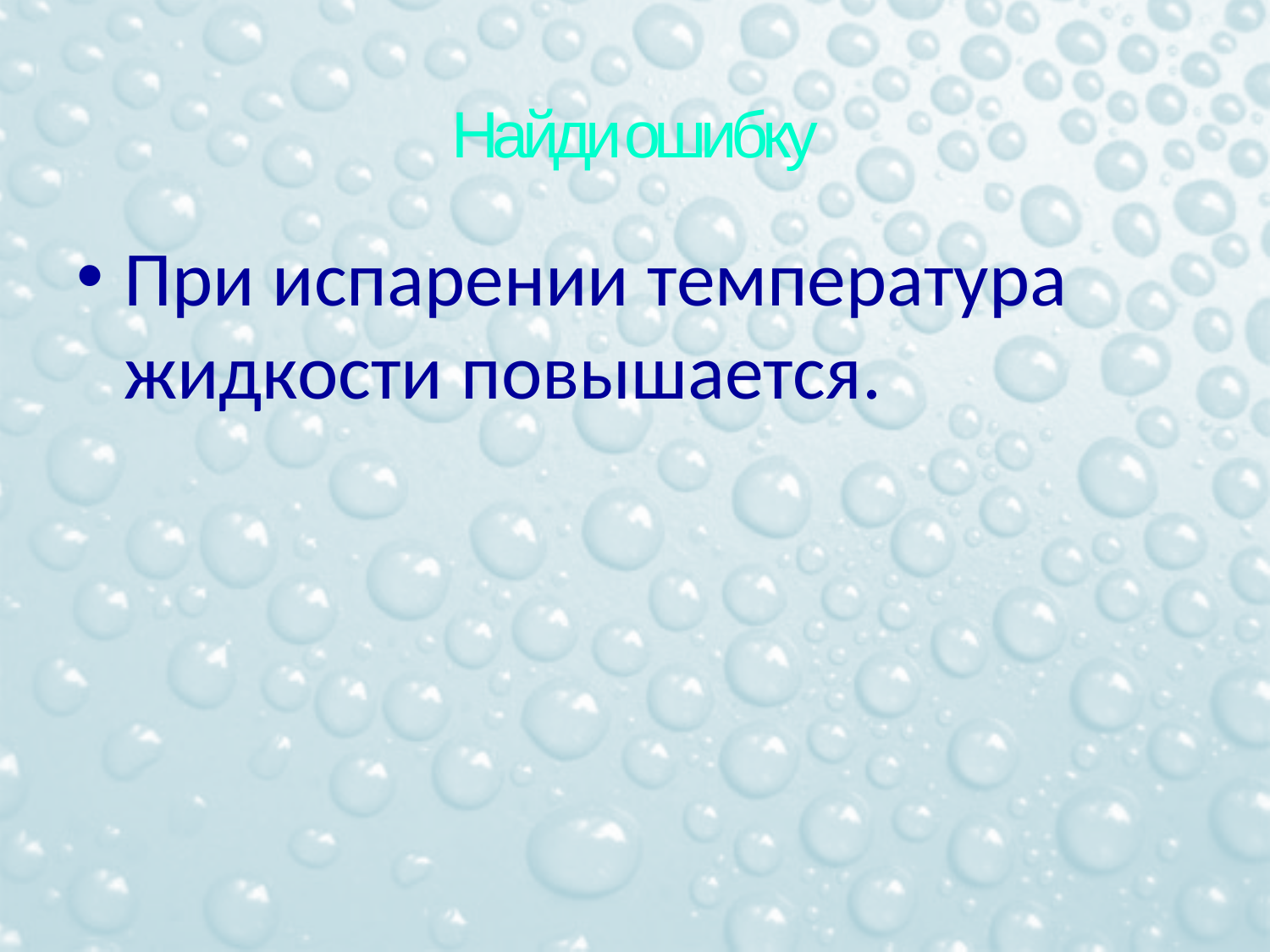

# Найди ошибку
При испарении температура жидкости повышается.